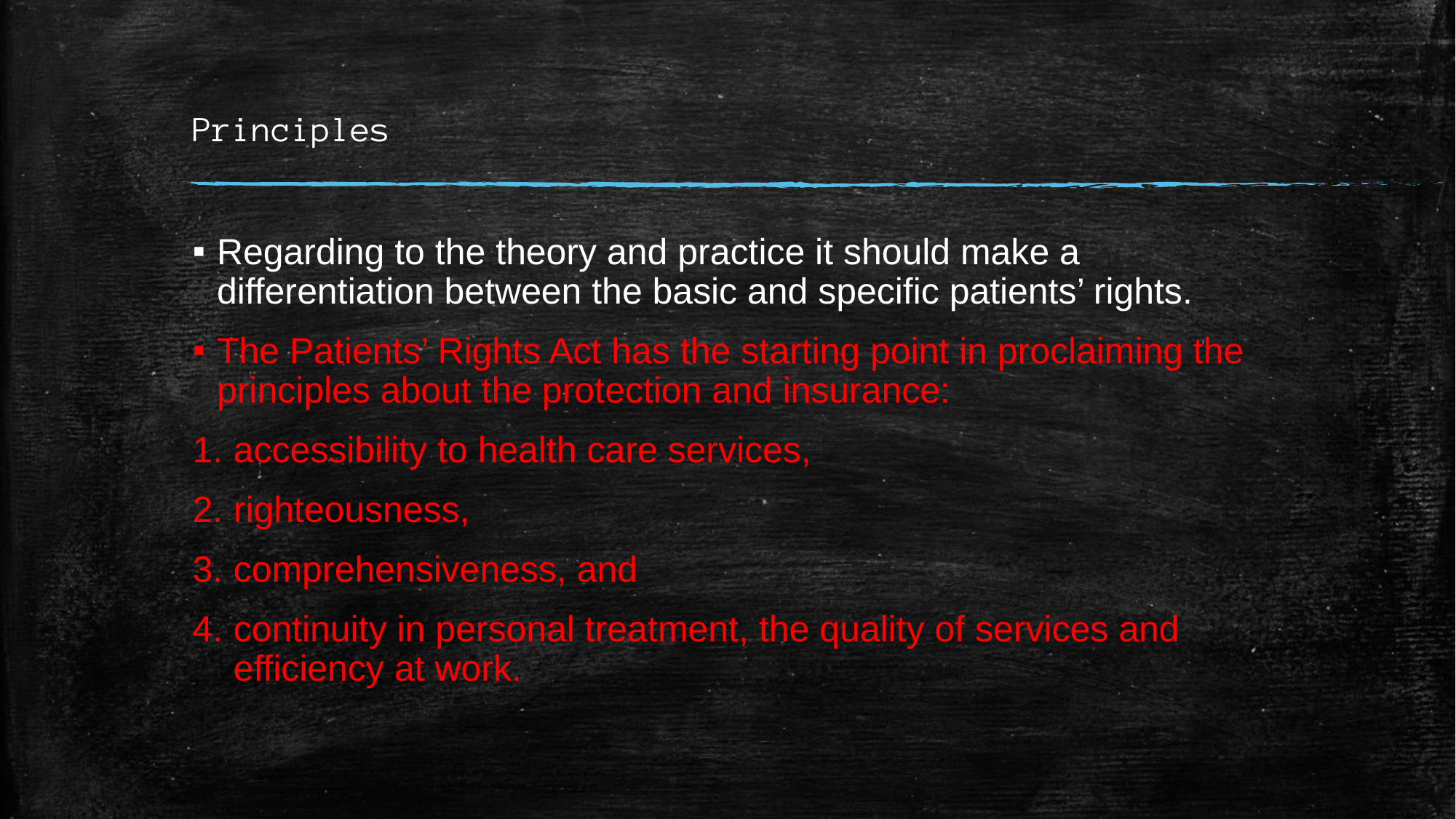

# Principles
Regarding to the theory and practice it should make a differentiation between the basic and speciﬁc patients’ rights.
The Patients’ Rights Act has the starting point in proclaiming the principles about the protection and insurance:
accessibility to health care services,
righteousness,
comprehensiveness, and
continuity in personal treatment, the quality of services and efficiency at work.